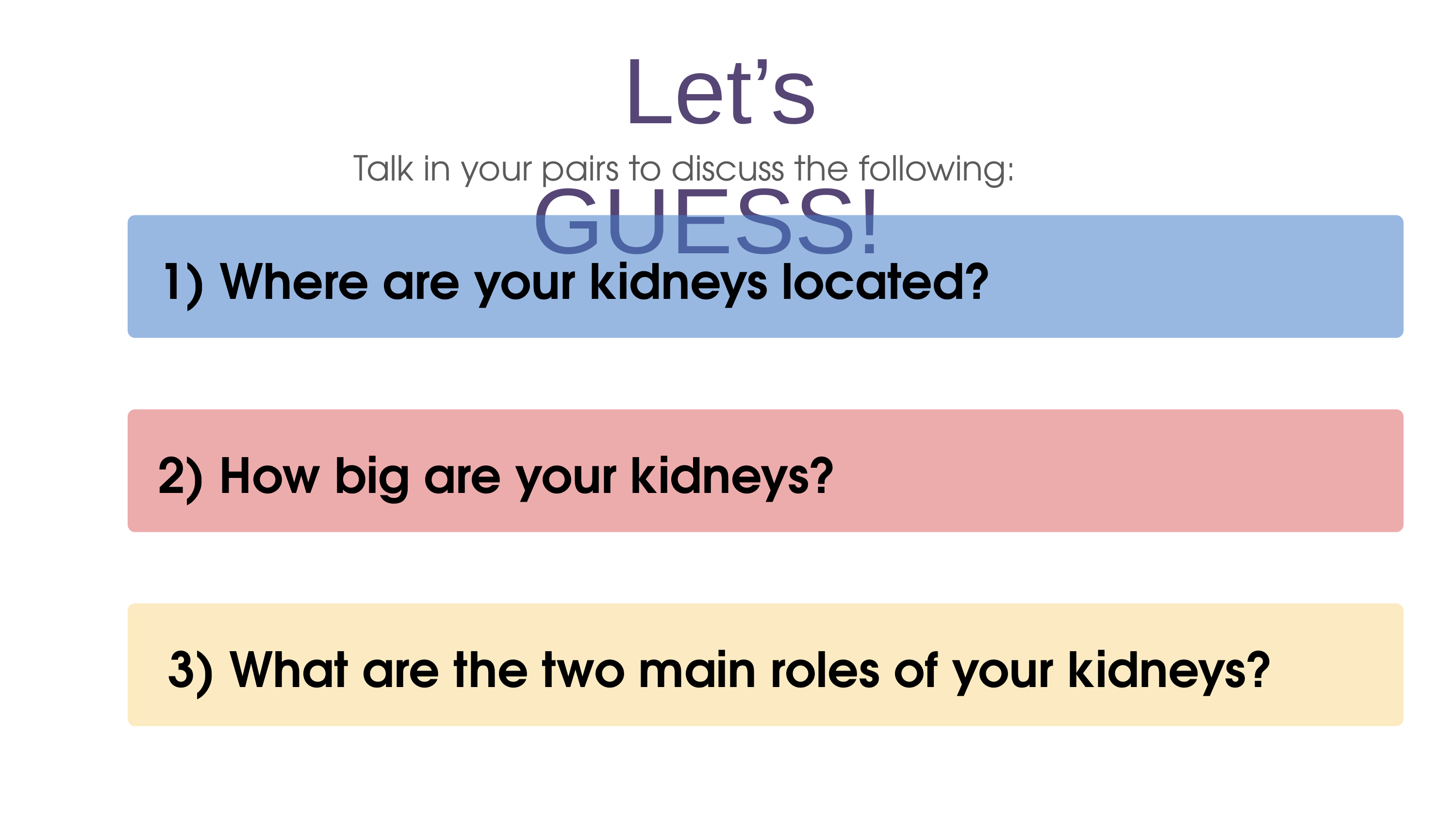

Let’s GUESS!
Talk in your pairs to discuss the following:

1) Where are your kidneys located?

2) How big are your kidneys?

3) What are the two main roles of your kidneys?